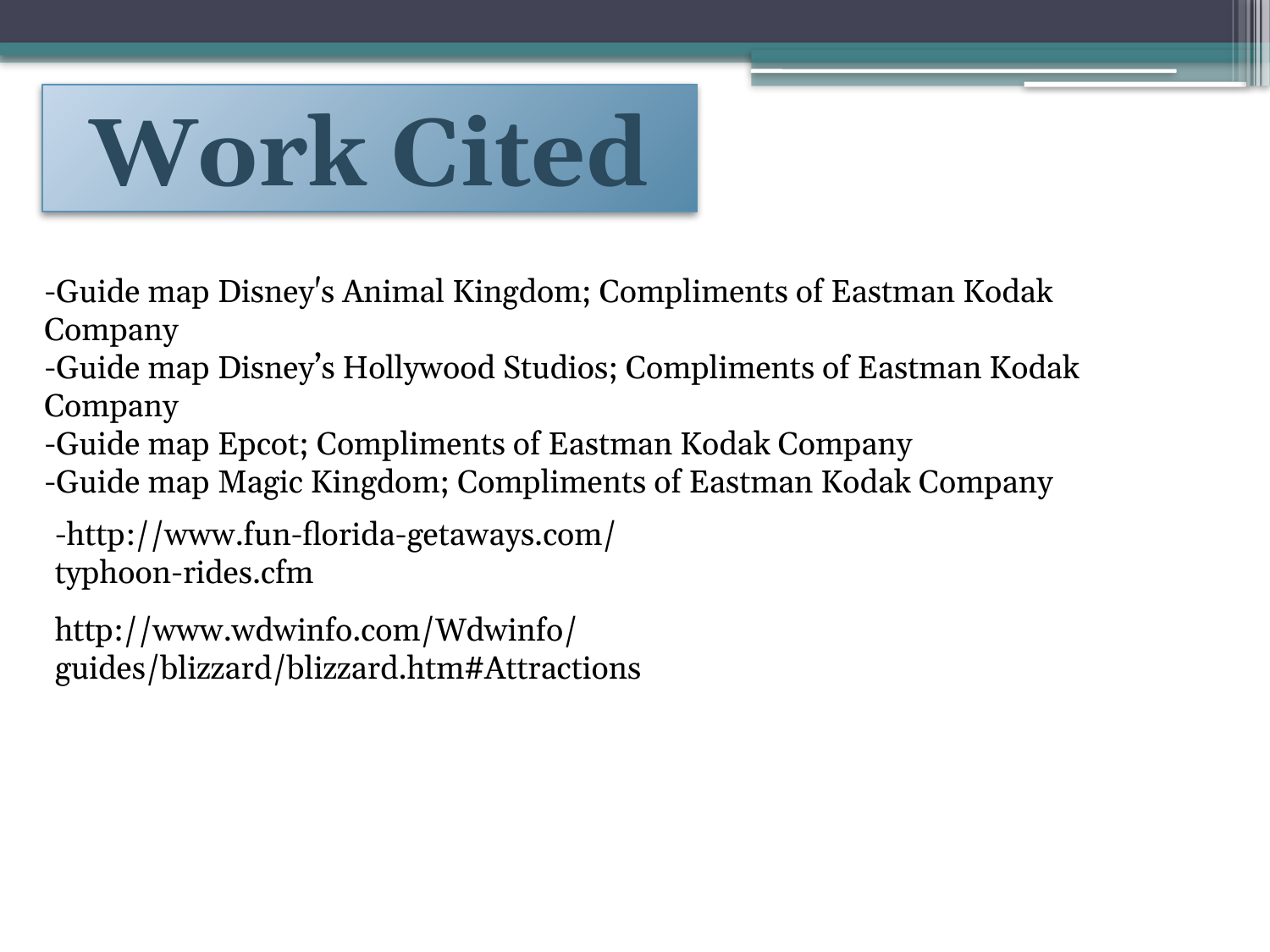

Work Cited
-Guide map Disney's Animal Kingdom; Compliments of Eastman Kodak Company
-Guide map Disney’s Hollywood Studios; Compliments of Eastman Kodak Company
-Guide map Epcot; Compliments of Eastman Kodak Company
-Guide map Magic Kingdom; Compliments of Eastman Kodak Company
-http://www.fun-florida-getaways.com/typhoon-rides.cfm
http://www.wdwinfo.com/Wdwinfo/guides/blizzard/blizzard.htm#Attractions